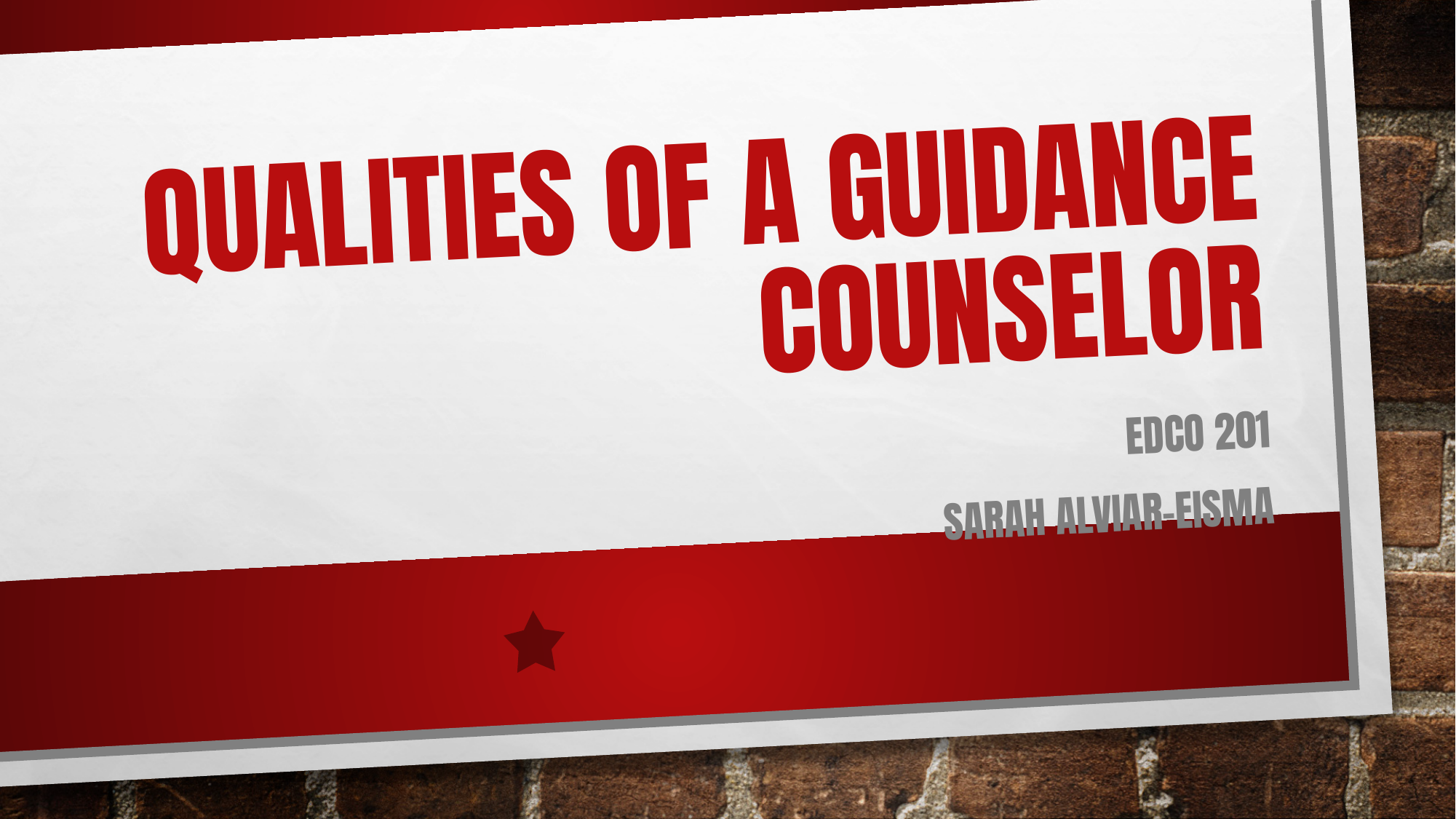

# QUALITIES of a guidance counselor
EDCO 201
Sarah Alviar-EISMA